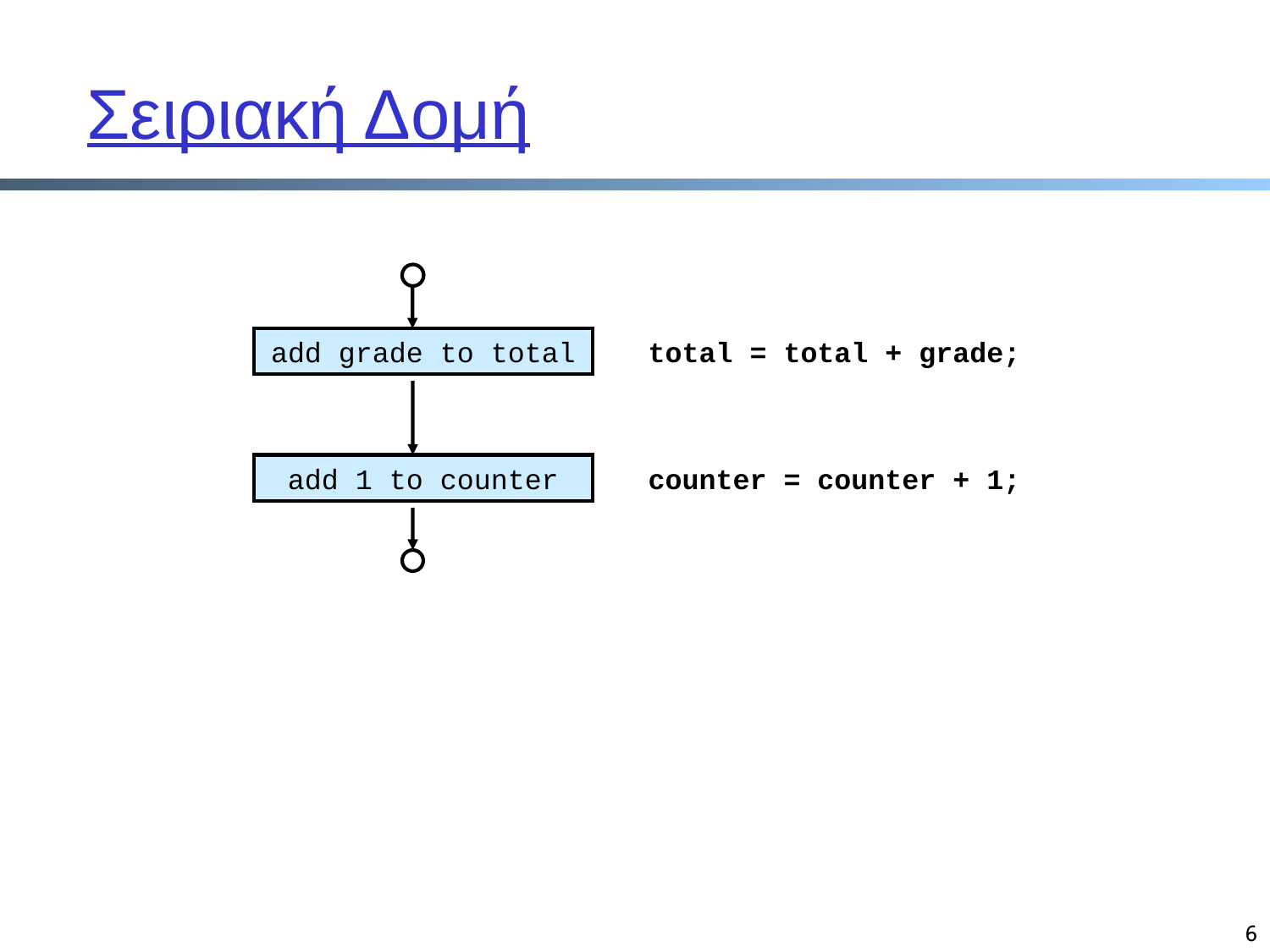

# Σειριακή Δομή

add grade to total

add 1 to counter

total = total + grade;
counter = counter + 1;
6